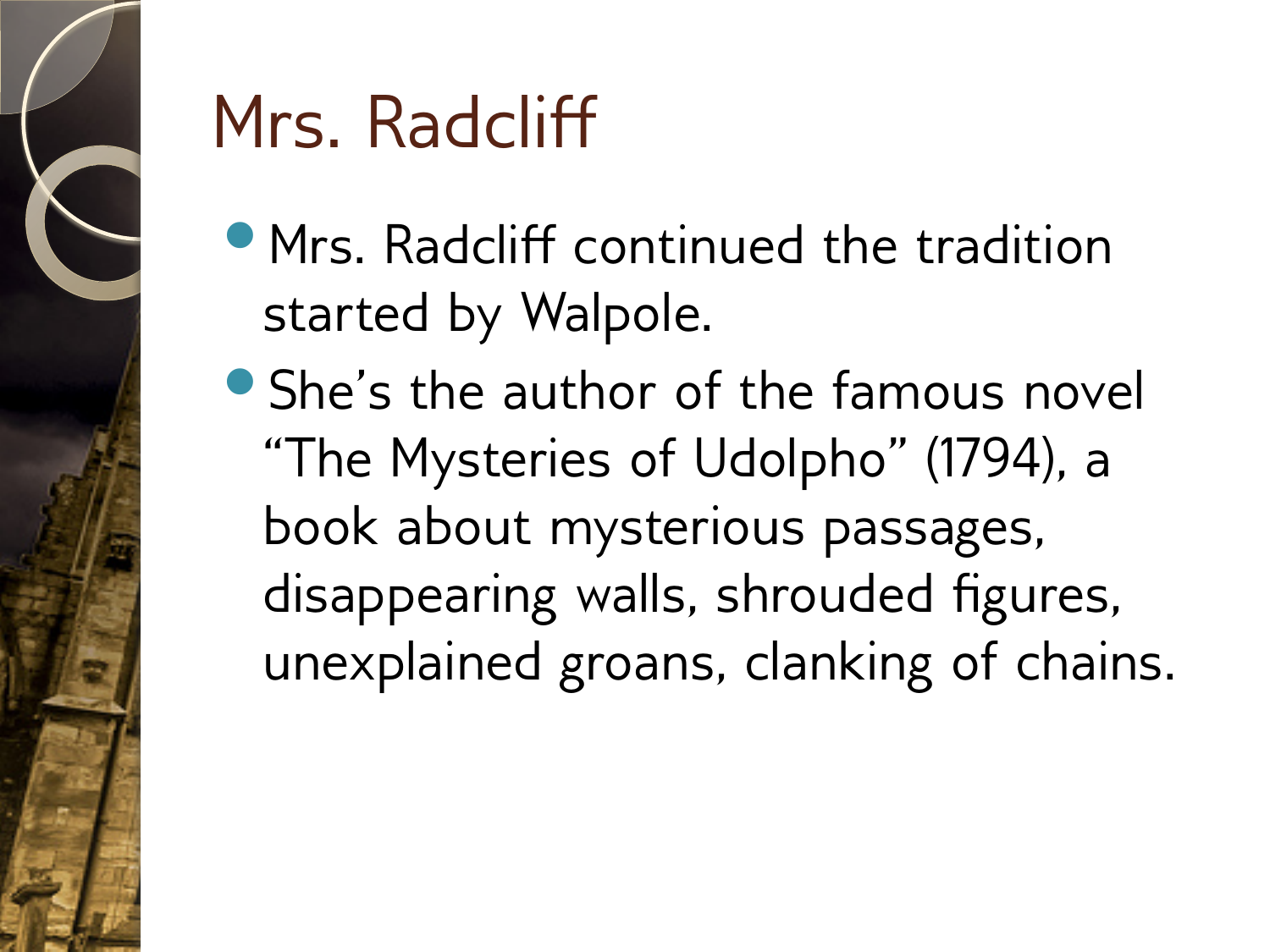

# Mrs. Radcliff
Mrs. Radcliff continued the tradition started by Walpole.
She’s the author of the famous novel “The Mysteries of Udolpho” (1794), a book about mysterious passages, disappearing walls, shrouded figures, unexplained groans, clanking of chains.